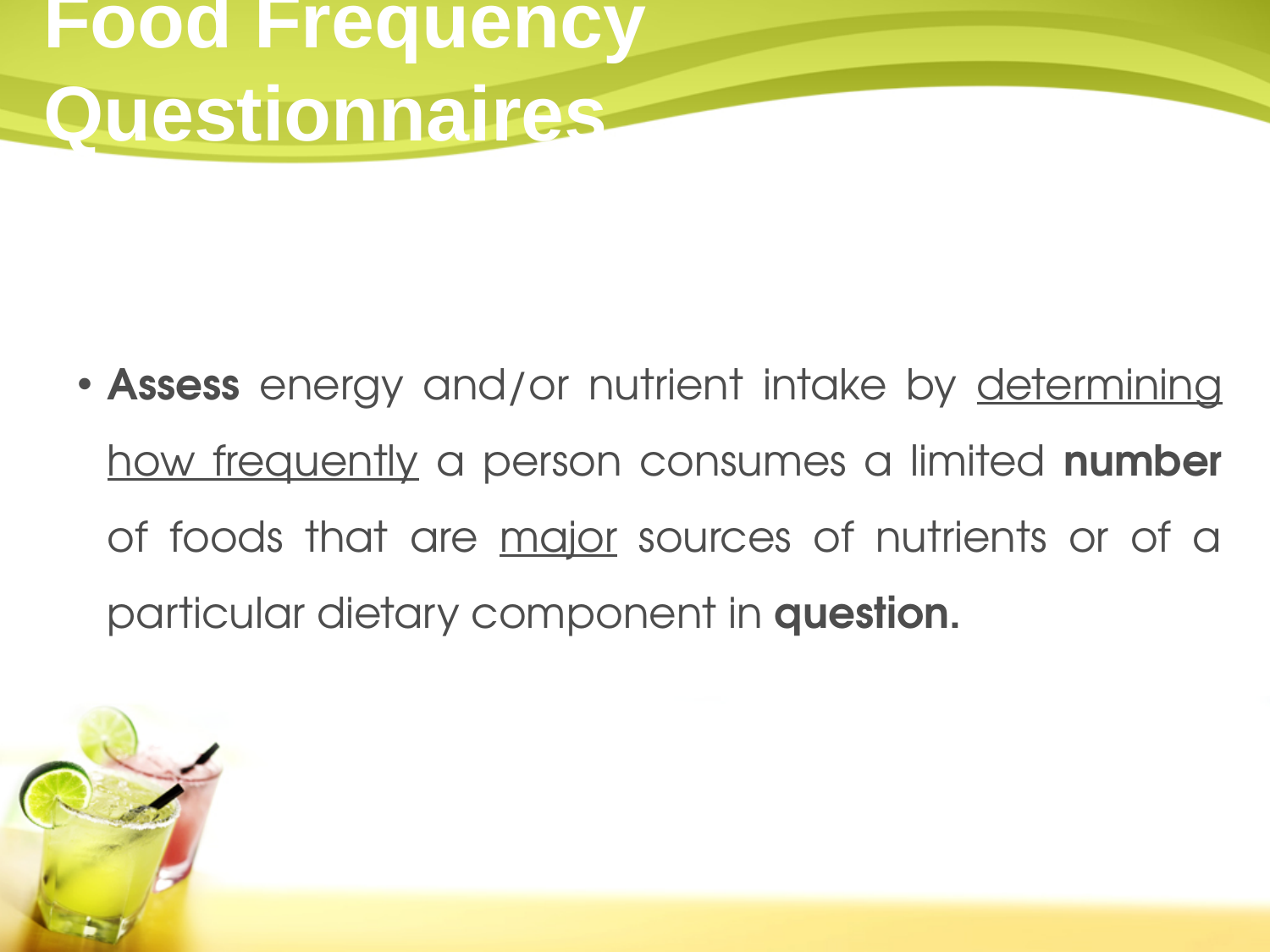

# Food Frequency Questionnaires
Assess energy and/or nutrient intake by determining how frequently a person consumes a limited number of foods that are major sources of nutrients or of a particular dietary component in question.